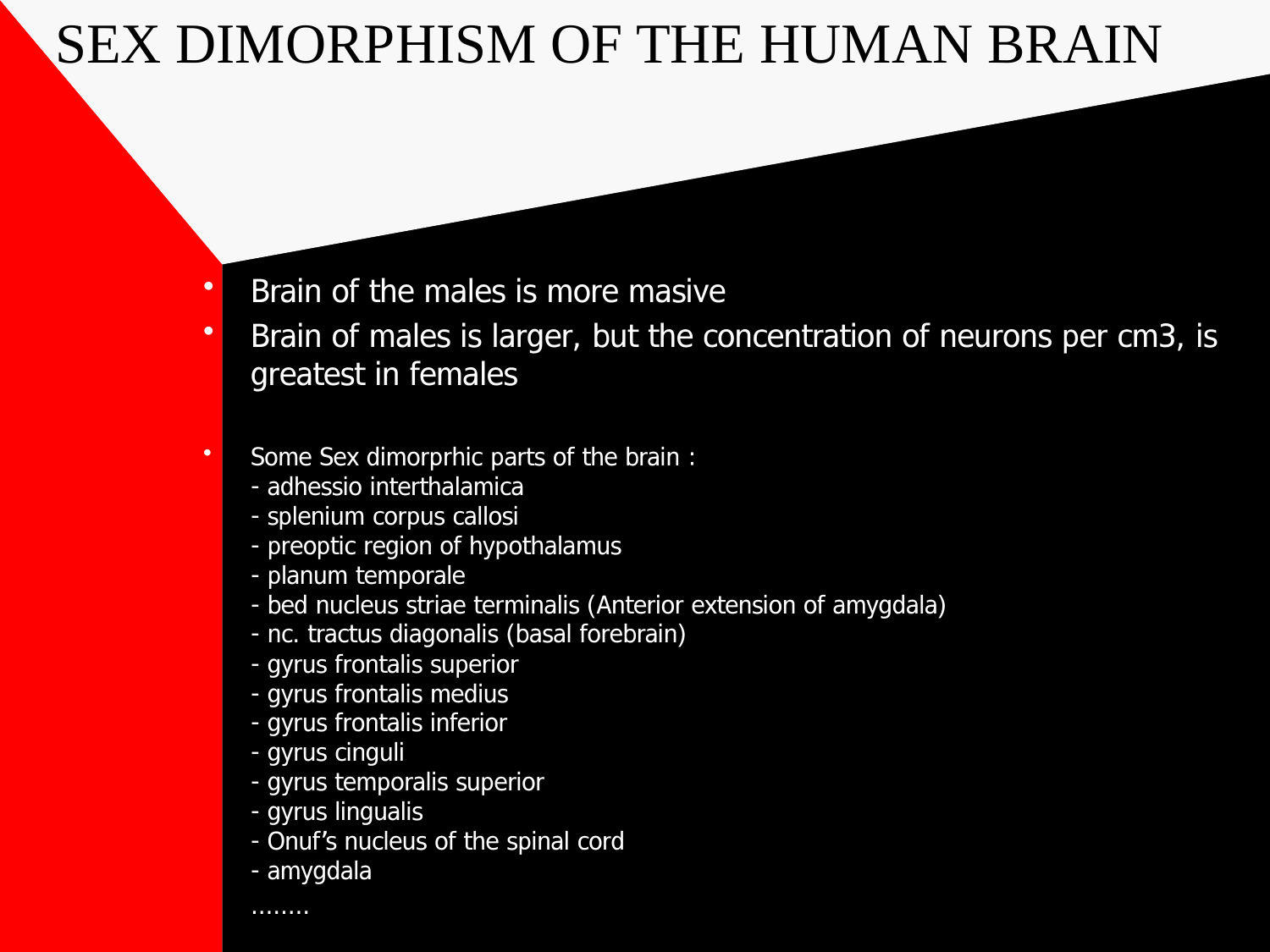

SEX DIMORPHISM OF THE HUMAN BRAIN
Brain of the males is more masive
Brain of males is larger, but the concentration of neurons per cm3, is greatest in females

Some Sex dimorprhic parts of the brain :
- adhessio interthalamica
- splenium corpus callosi
- preoptic region of hypothalamus
- planum temporale
- bed nucleus striae terminalis (Anterior extension of amygdala)
- nc. tractus diagonalis (basal forebrain)
- gyrus frontalis superior
- gyrus frontalis medius
- gyrus frontalis inferior
- gyrus cinguli
- gyrus temporalis superior
- gyrus lingualis
- Onuf’s nucleus of the spinal cord
- amygdala
	........